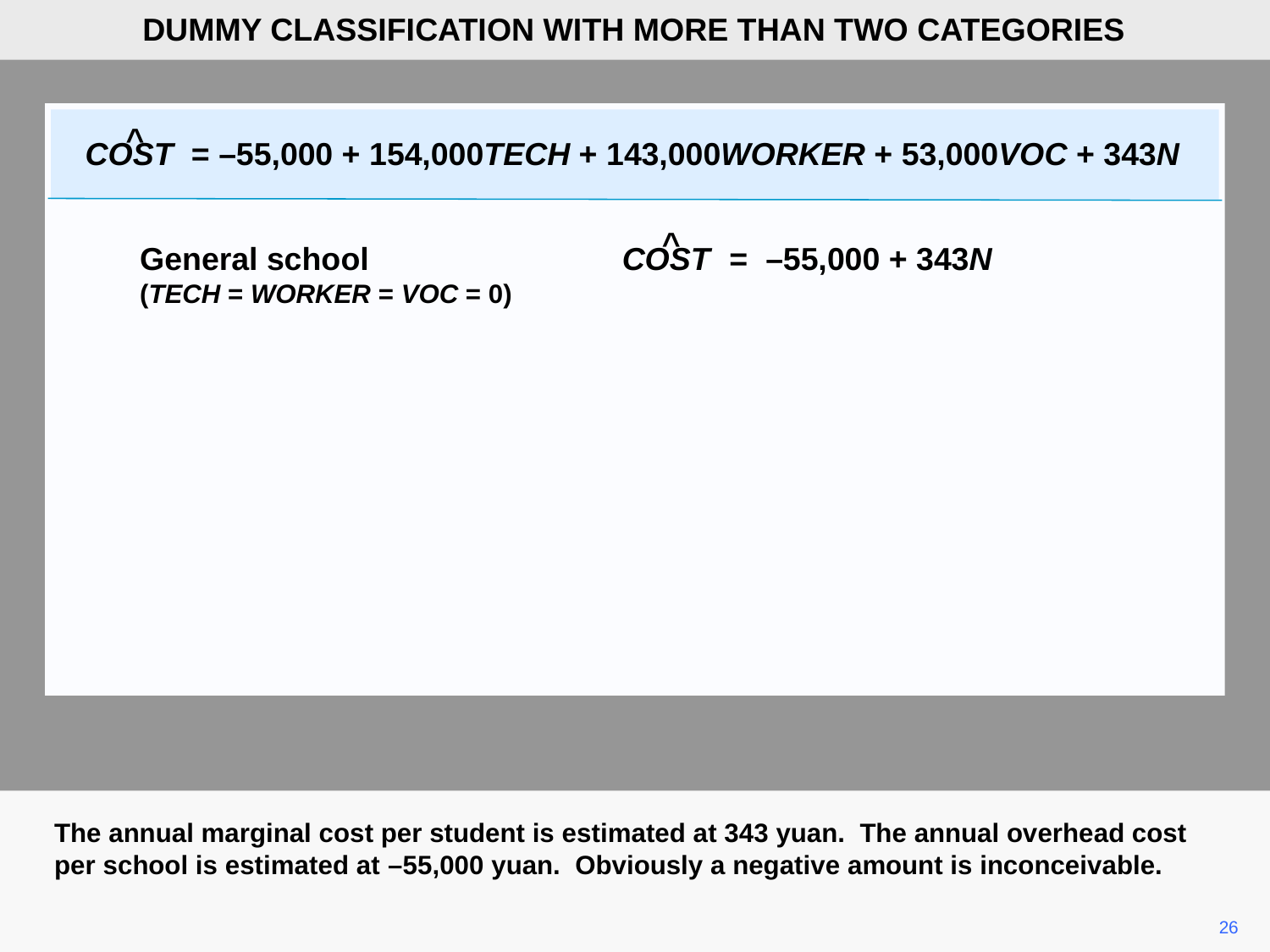

DUMMY CLASSIFICATION WITH MORE THAN TWO CATEGORIES

^
COST  = –55,000 + 154,000TECH + 143,000WORKER + 53,000VOC + 343N

^
COST	=  –55,000 + 343N
General school
(TECH = WORKER = VOC = 0)

The annual marginal cost per student is estimated at 343 yuan.  The annual overhead cost per school is estimated at –55,000 yuan.  Obviously a negative amount is inconceivable.
26